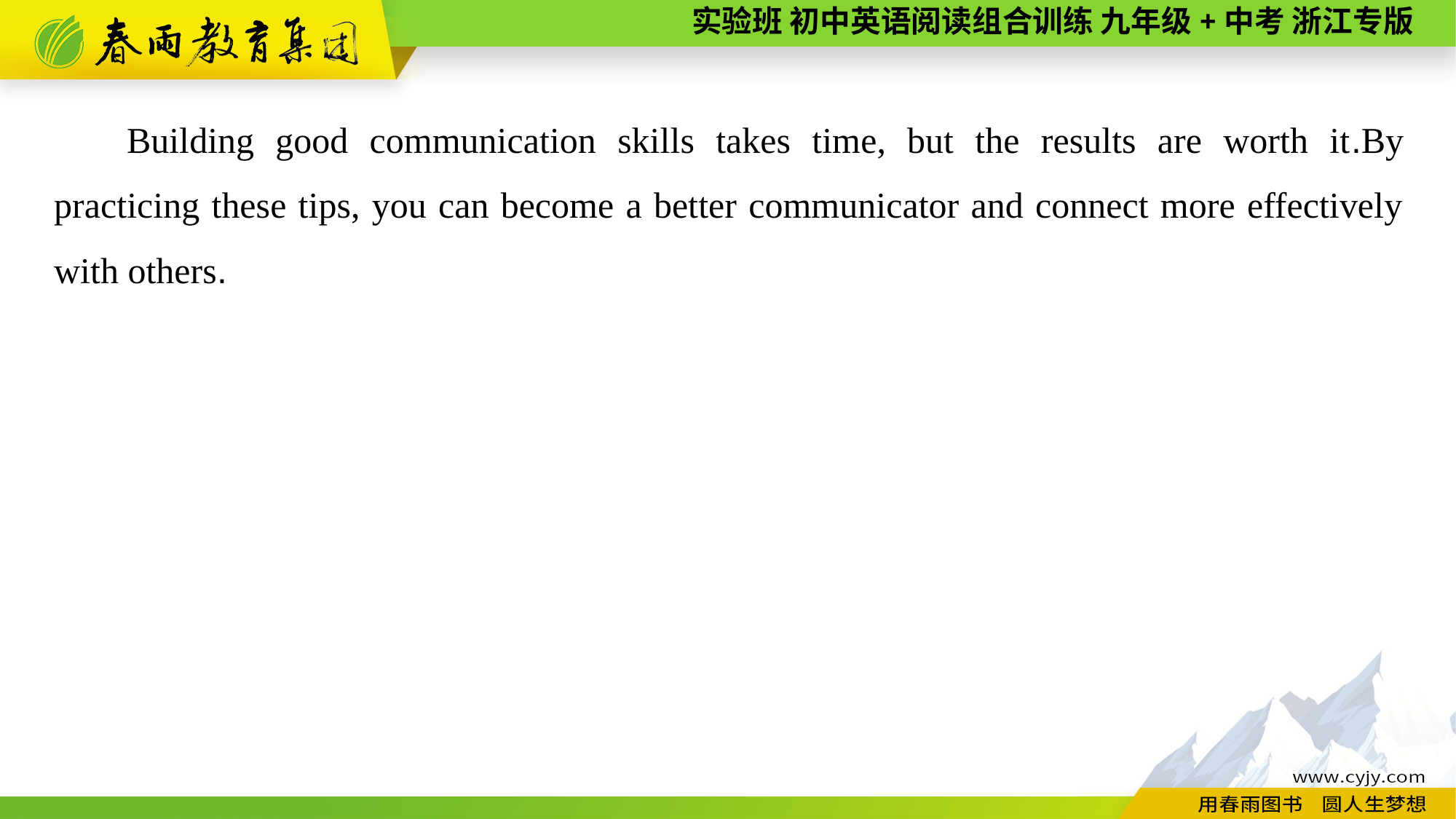

Building good communication skills takes time, but the results are worth it.By practicing these tips, you can become a better communicator and connect more effectively with others.